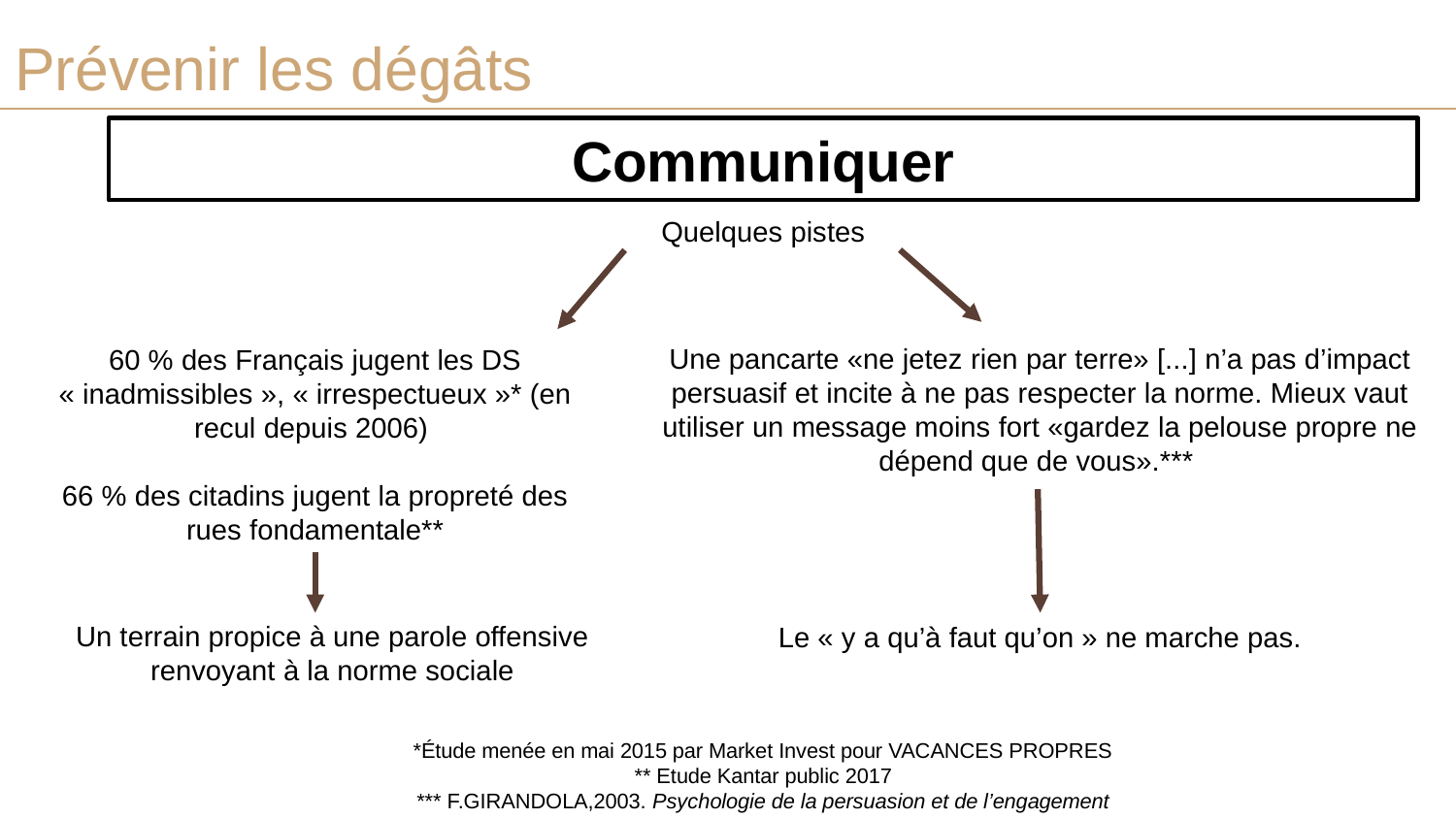

Prévenir les dégâts
Communiquer
Quelques pistes
Une pancarte «ne jetez rien par terre» [...] n’a pas d’impact persuasif et incite à ne pas respecter la norme. Mieux vaut utiliser un message moins fort «gardez la pelouse propre ne dépend que de vous».***
60 % des Français jugent les DS « inadmissibles », « irrespectueux »* (en recul depuis 2006)

66 % des citadins jugent la propreté des rues fondamentale**
Un terrain propice à une parole offensive
renvoyant à la norme sociale
Le « y a qu’à faut qu’on » ne marche pas.
*Étude menée en mai 2015 par Market Invest pour VACANCES PROPRES
** Etude Kantar public 2017
*** F.GIRANDOLA,2003. Psychologie de la persuasion et de l’engagement